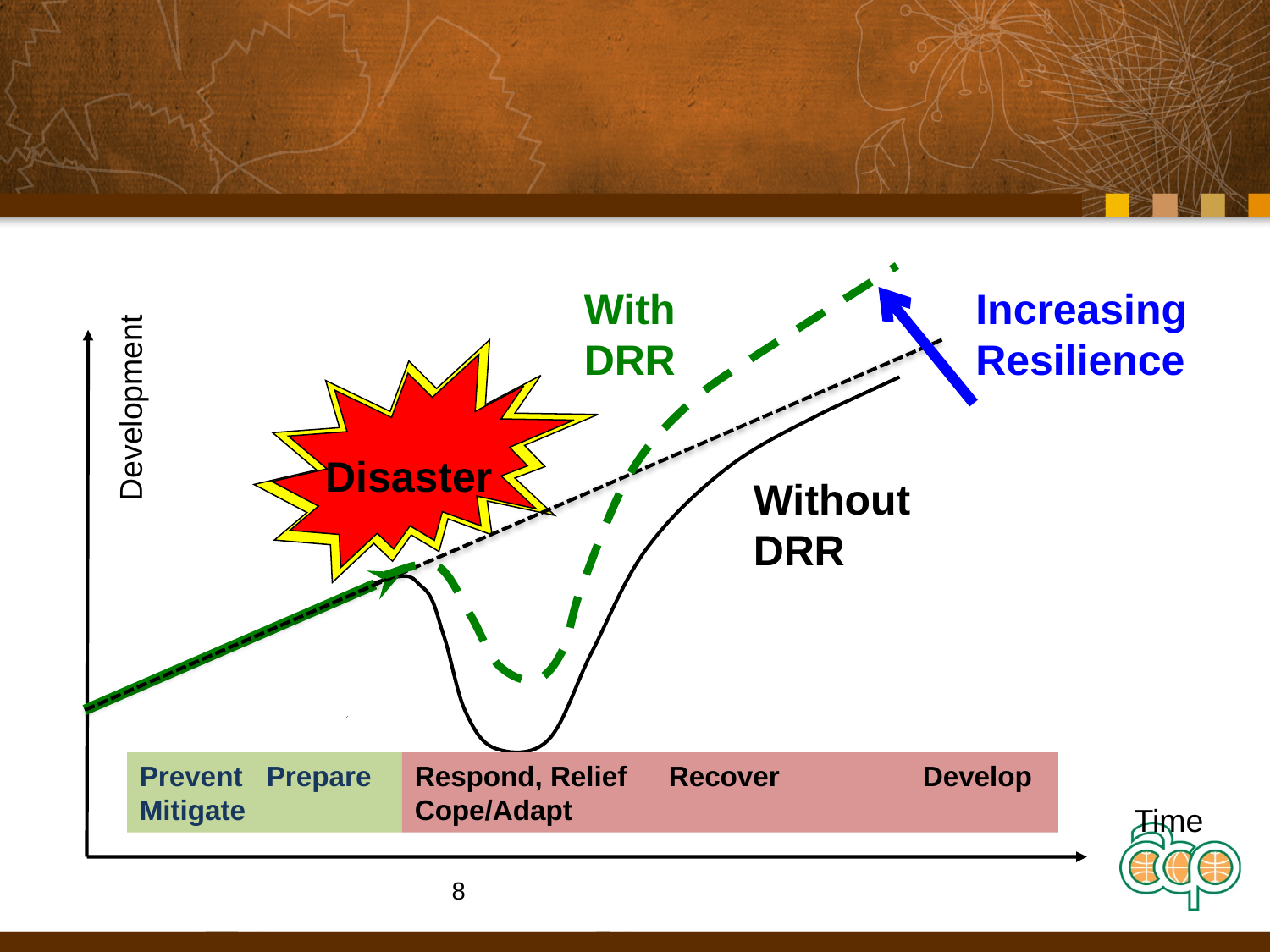

#
With
DRR

Increasing Resilience

Development

Time

Disaster

Without DRR

Prevent	Prepare
Mitigate
Respond, Relief	Recover		Develop
Cope/Adapt
8